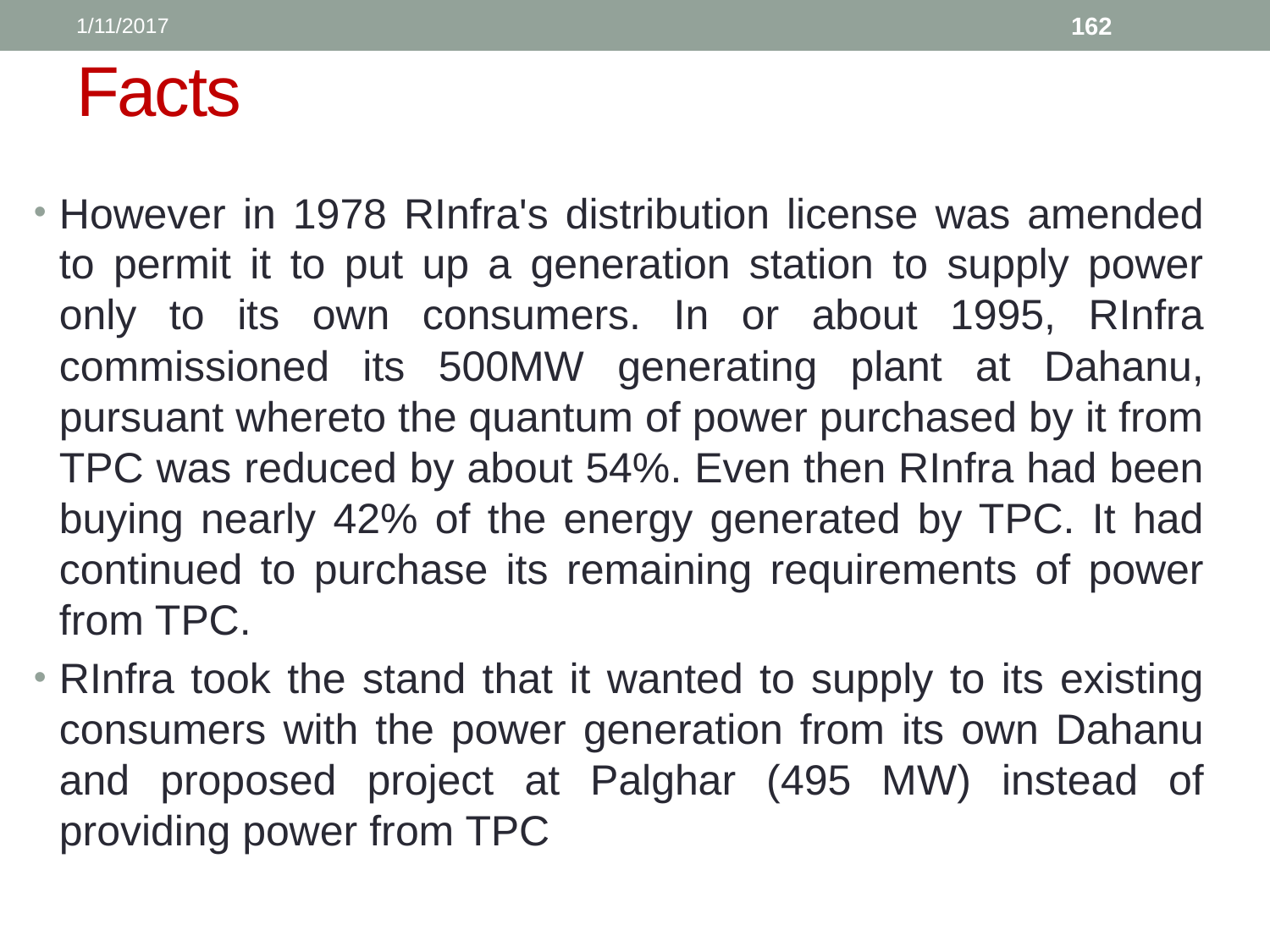

1/11/2017
162
# Facts
However in 1978 RInfra's distribution license was amended to permit it to put up a generation station to supply power only to its own consumers. In or about 1995, RInfra commissioned its 500MW generating plant at Dahanu, pursuant whereto the quantum of power purchased by it from TPC was reduced by about 54%. Even then RInfra had been buying nearly 42% of the energy generated by TPC. It had continued to purchase its remaining requirements of power from TPC.
RInfra took the stand that it wanted to supply to its existing consumers with the power generation from its own Dahanu and proposed project at Palghar (495 MW) instead of providing power from TPC